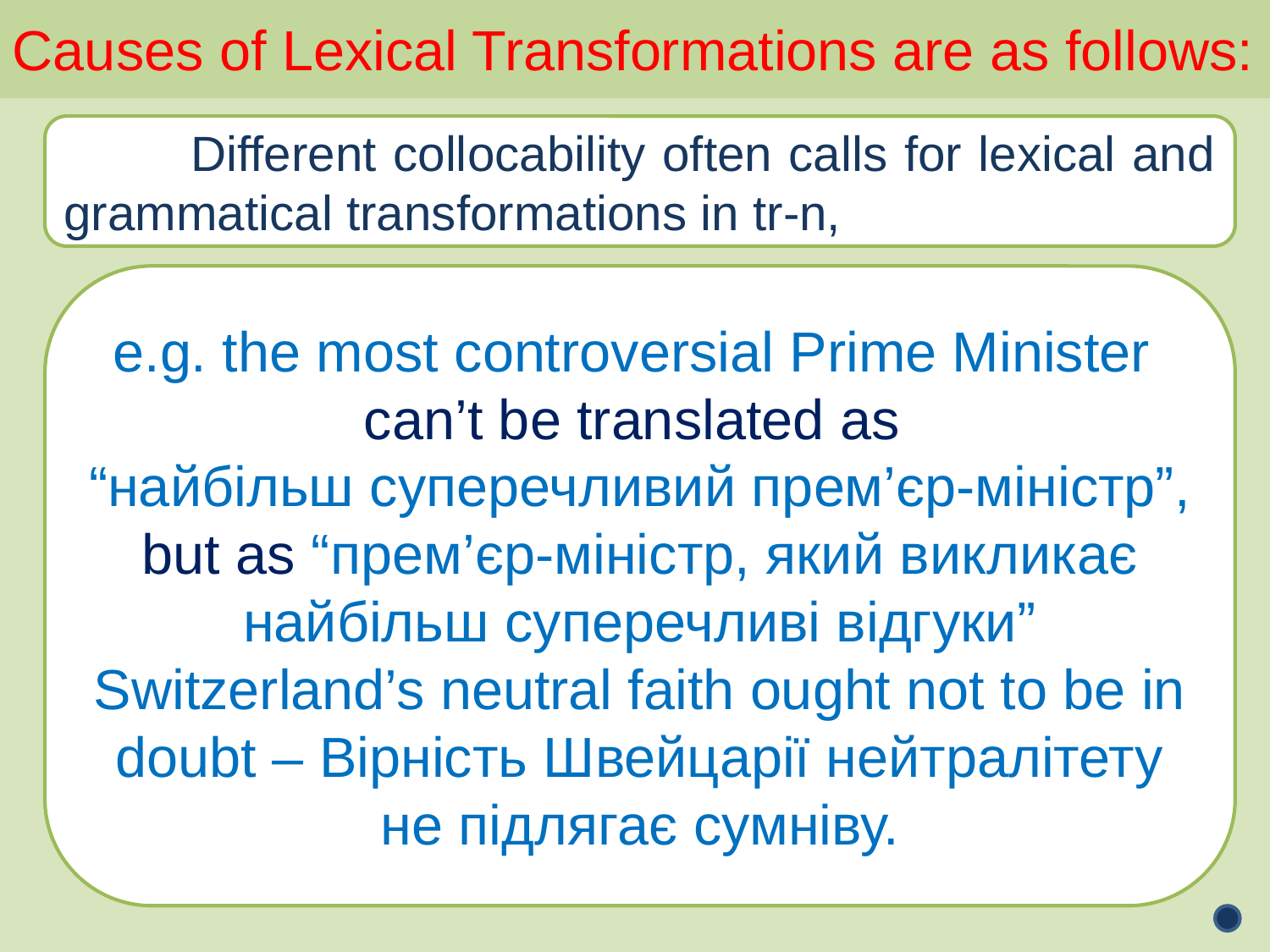

Causes of Lexical Transformations are as follows:
	Different collocability often calls for lexical and grammatical transformations in tr-n,
e.g. the most controversial Prime Minister
can’t be translated as
“найбільш суперечливий прем’єр-міністр”,
but as “прем’єр-міністр, який викликає найбільш суперечливі відгуки”
Switzerland’s neutral faith ought not to be in doubt – Вірність Швейцарії нейтралітету не підлягає сумніву.